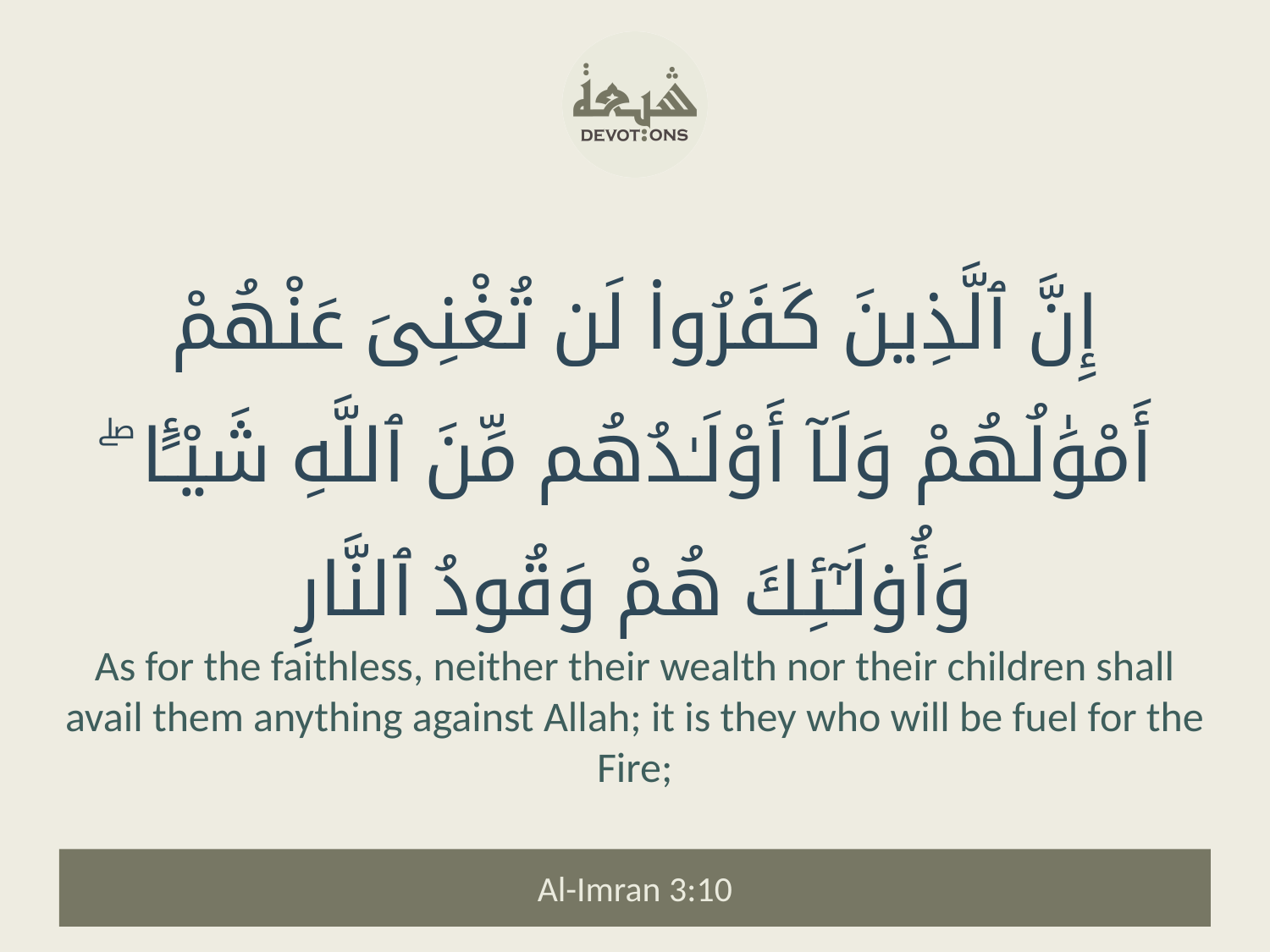

إِنَّ ٱلَّذِينَ كَفَرُوا۟ لَن تُغْنِىَ عَنْهُمْ أَمْوَٰلُهُمْ وَلَآ أَوْلَـٰدُهُم مِّنَ ٱللَّهِ شَيْـًٔا ۖ وَأُو۟لَـٰٓئِكَ هُمْ وَقُودُ ٱلنَّارِ
As for the faithless, neither their wealth nor their children shall avail them anything against Allah; it is they who will be fuel for the Fire;
Al-Imran 3:10